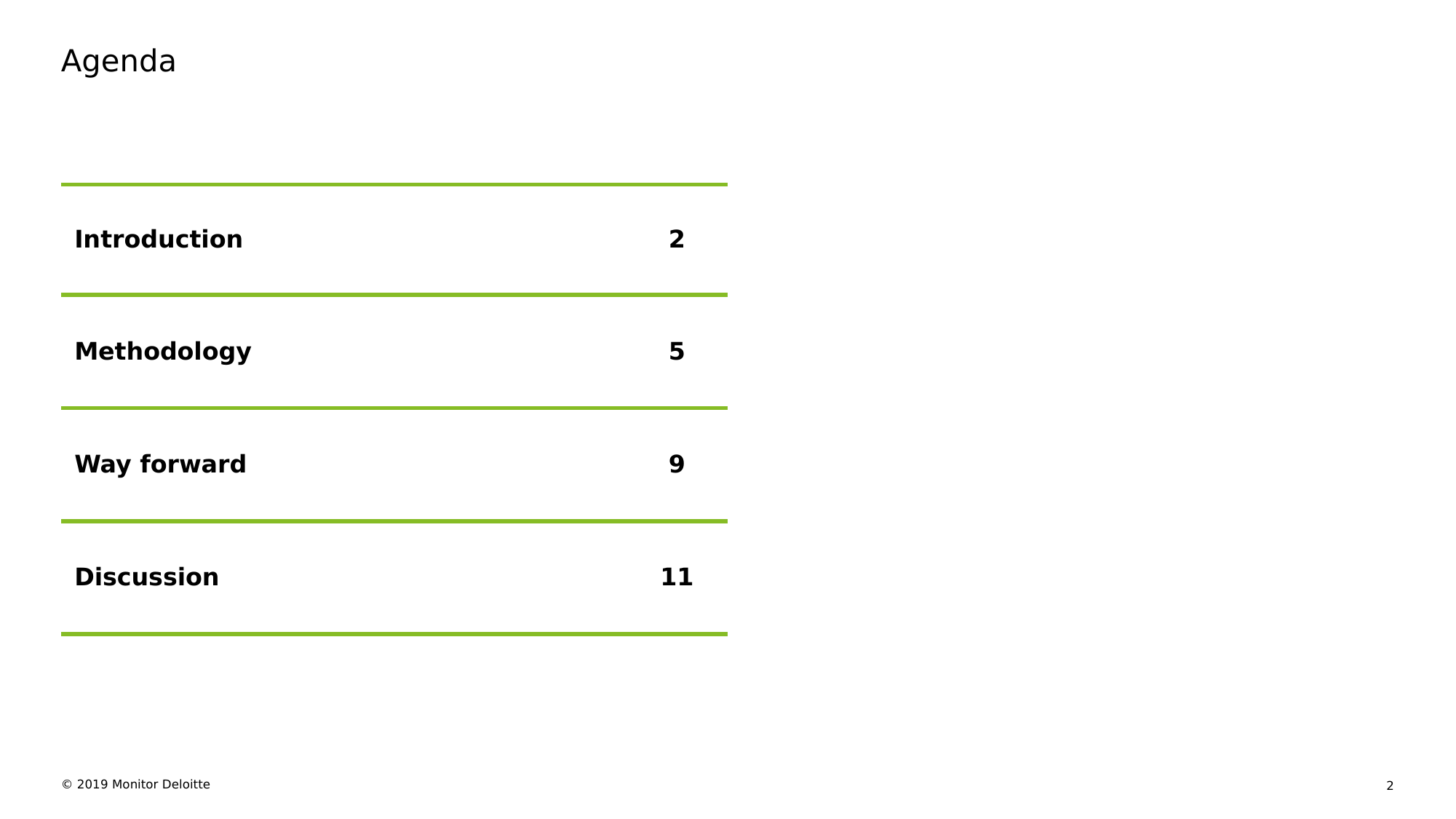

# Agenda
| Introduction | 2 |
| --- | --- |
| Methodology | 5 |
| Way forward | 9 |
| Discussion | 11 |